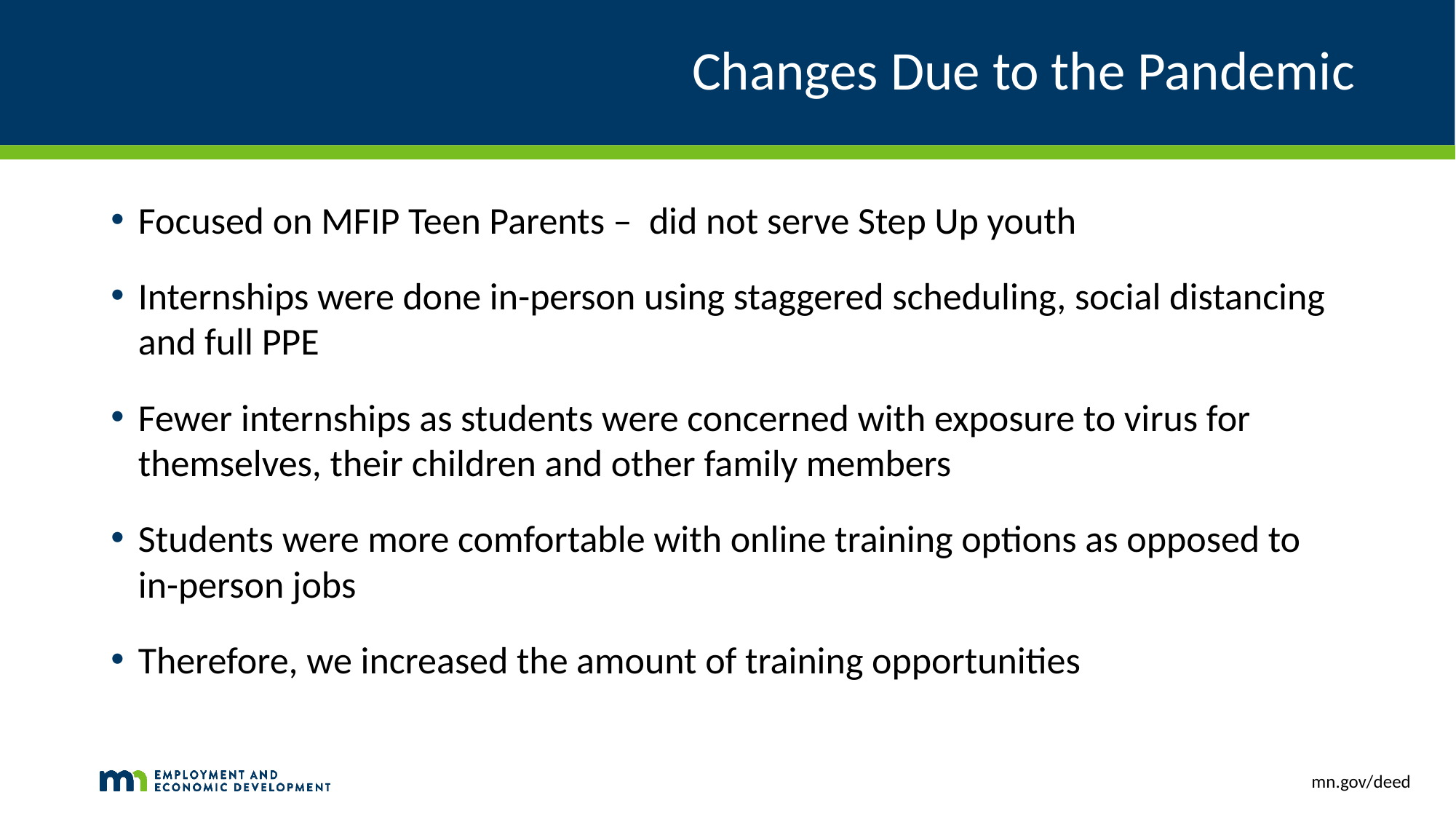

# Changes Due to the Pandemic
Focused on MFIP Teen Parents –  did not serve Step Up youth
Internships were done in-person using staggered scheduling, social distancing and full PPE
Fewer internships as students were concerned with exposure to virus for themselves, their children and other family members
Students were more comfortable with online training options as opposed to in-person jobs
Therefore, we increased the amount of training opportunities

mn.gov/deed